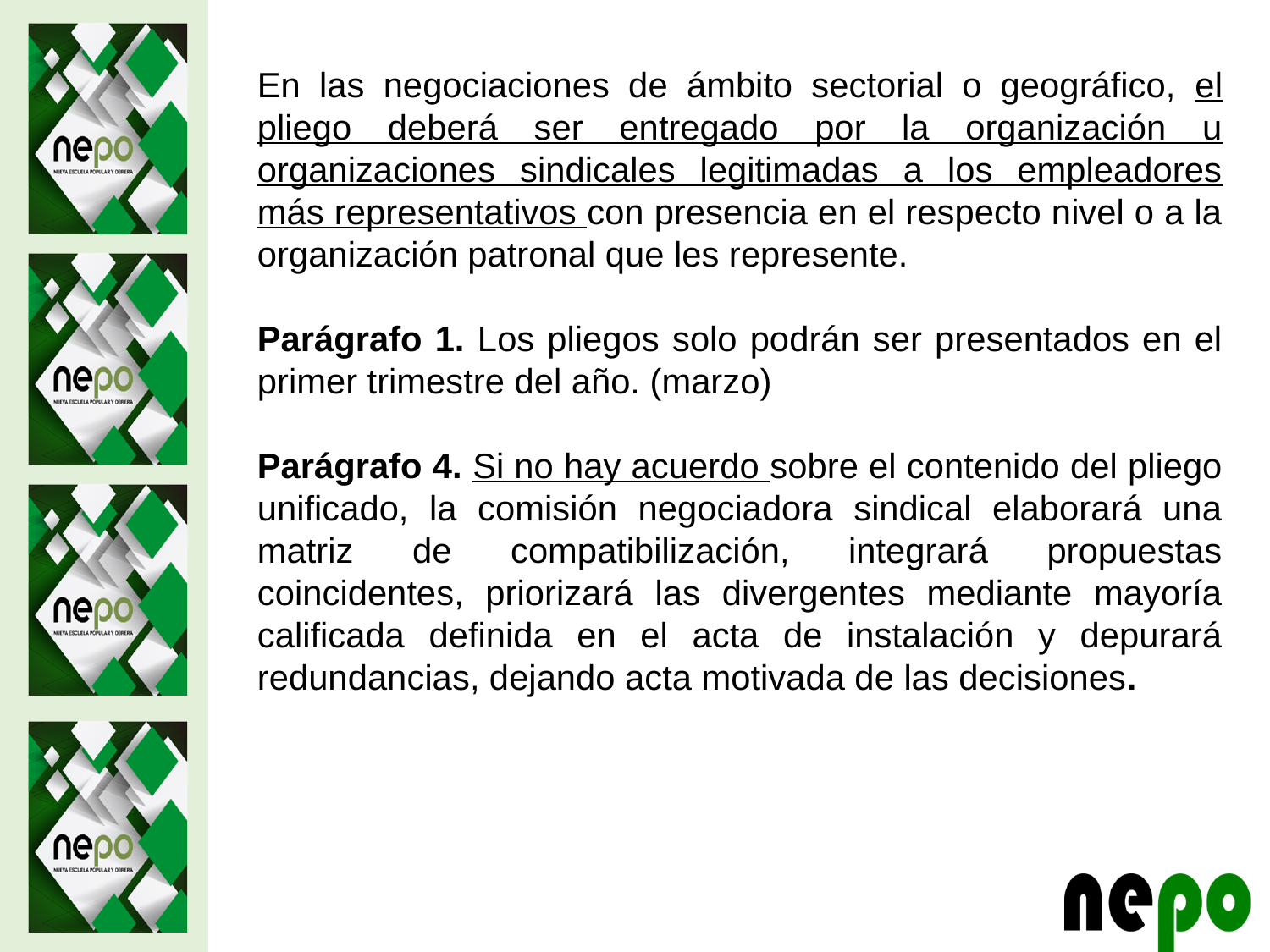

En las negociaciones de ámbito sectorial o geográfico, el pliego deberá ser entregado por la organización u organizaciones sindicales legitimadas a los empleadores más representativos con presencia en el respecto nivel o a la organización patronal que les represente.

Parágrafo 1. Los pliegos solo podrán ser presentados en el primer trimestre del año. (marzo)

Parágrafo 4. Si no hay acuerdo sobre el contenido del pliego unificado, la comisión negociadora sindical elaborará una matriz de compatibilización, integrará propuestas coincidentes, priorizará las divergentes mediante mayoría calificada definida en el acta de instalación y depurará redundancias, dejando acta motivada de las decisiones.